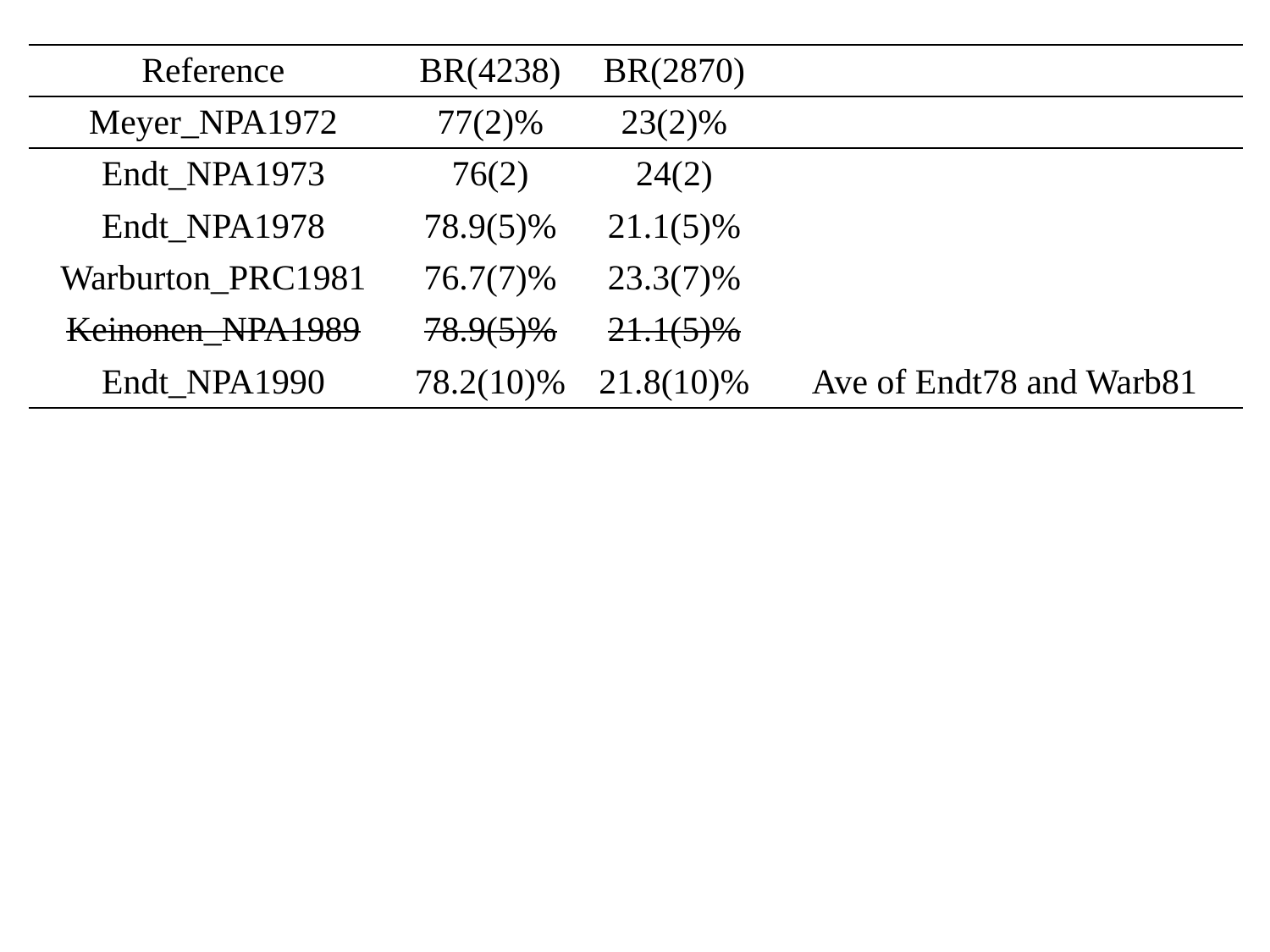

| Reference | BR(4238) | BR(2870) |  |
| --- | --- | --- | --- |
| Meyer\_NPA1972 | 77(2)% | 23(2)% |  |
| Endt\_NPA1973 | 76(2) | 24(2) |  |
| Endt\_NPA1978 | 78.9(5)% | 21.1(5)% |  |
| Warburton\_PRC1981 | 76.7(7)% | 23.3(7)% |  |
| Keinonen\_NPA1989 | 78.9(5)% | 21.1(5)% |  |
| Endt\_NPA1990 | 78.2(10)% | 21.8(10)% | Ave of Endt78 and Warb81 |